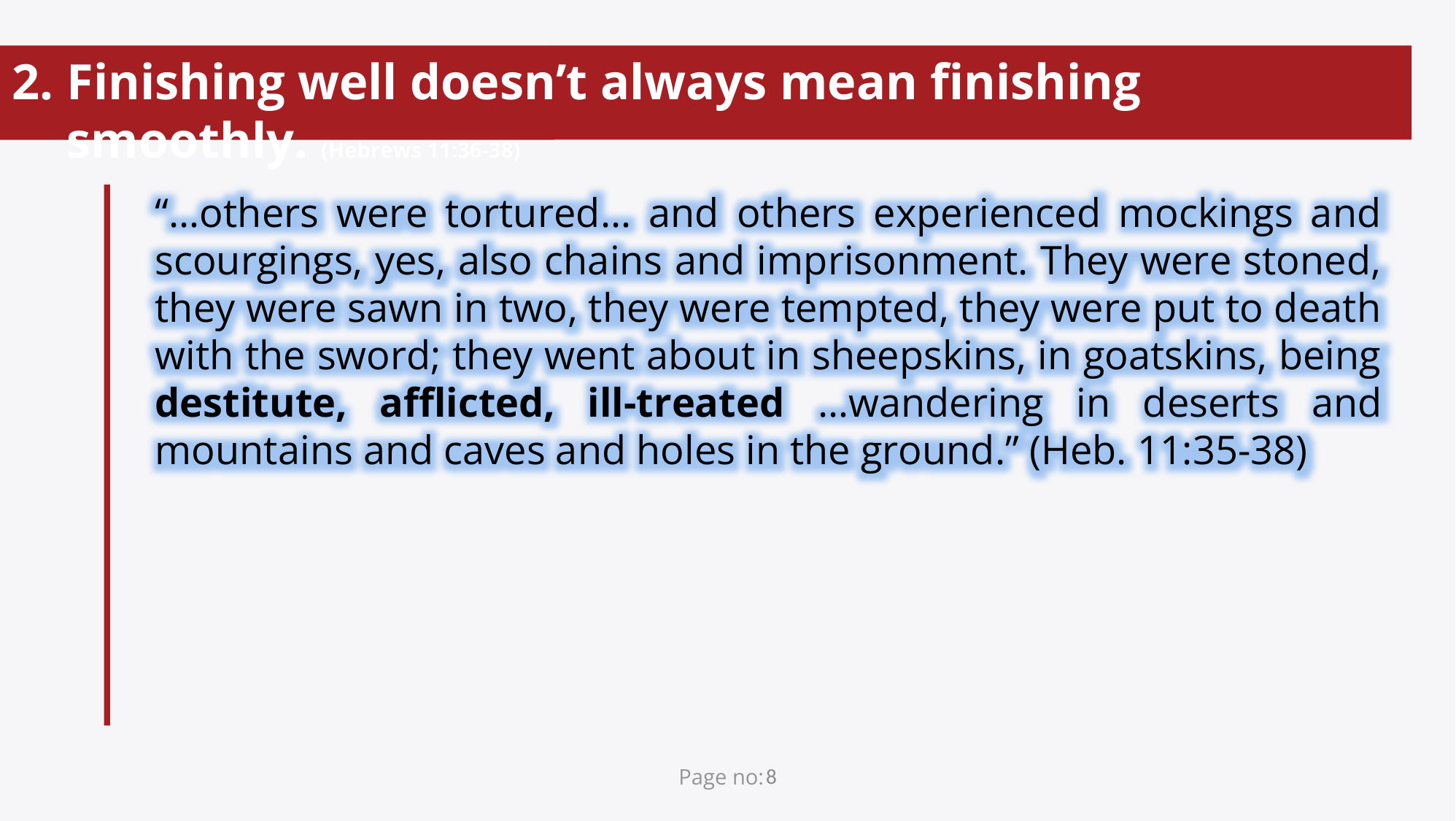

Finishing well doesn’t always mean finishing smoothly. (Hebrews 11:36-38)

“…others were tortured… and others experienced mockings and scourgings, yes, also chains and imprisonment. They were stoned, they were sawn in two, they were tempted, they were put to death with the sword; they went about in sheepskins, in goatskins, being destitute, afflicted, ill-treated …wandering in deserts and mountains and caves and holes in the ground.” (Heb. 11:35-38)